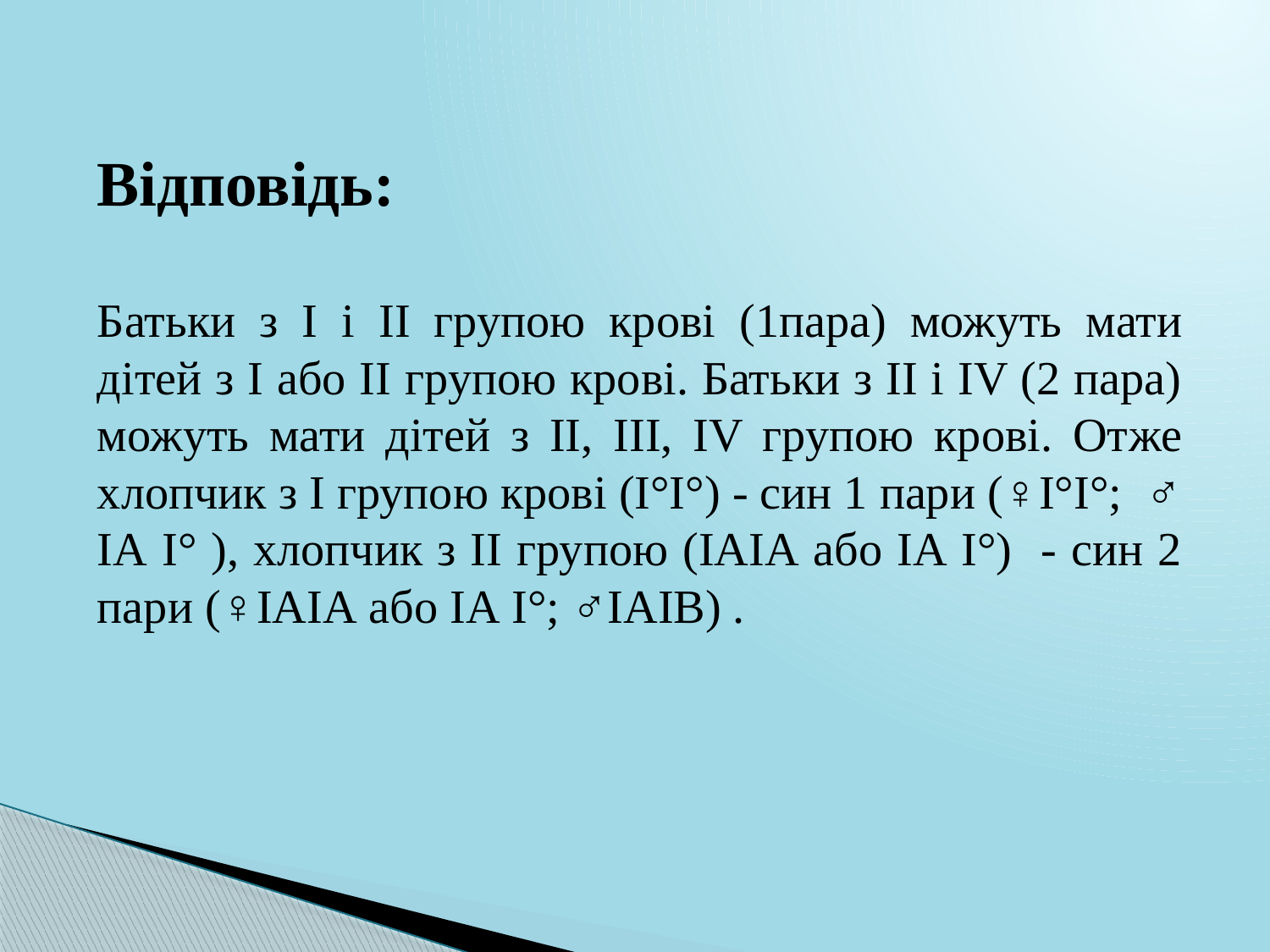

Відповідь:

Батьки з I і II групою крові (1пара) можуть мати дітей з І або ІІ групою крові. Батьки з ІІ і ІV (2 пара) можуть мати дітей з ІІ, ІІІ, ІV групою крові. Отже хлопчик з І групою крові (І°І°) - син 1 пари (♀І°І°;  ♂ ІА І° ), хлопчик з ІІ групою (ІАІА або ІА І°)  - син 2 пари (♀ІАІА або ІА І°; ♂ІАІВ) .